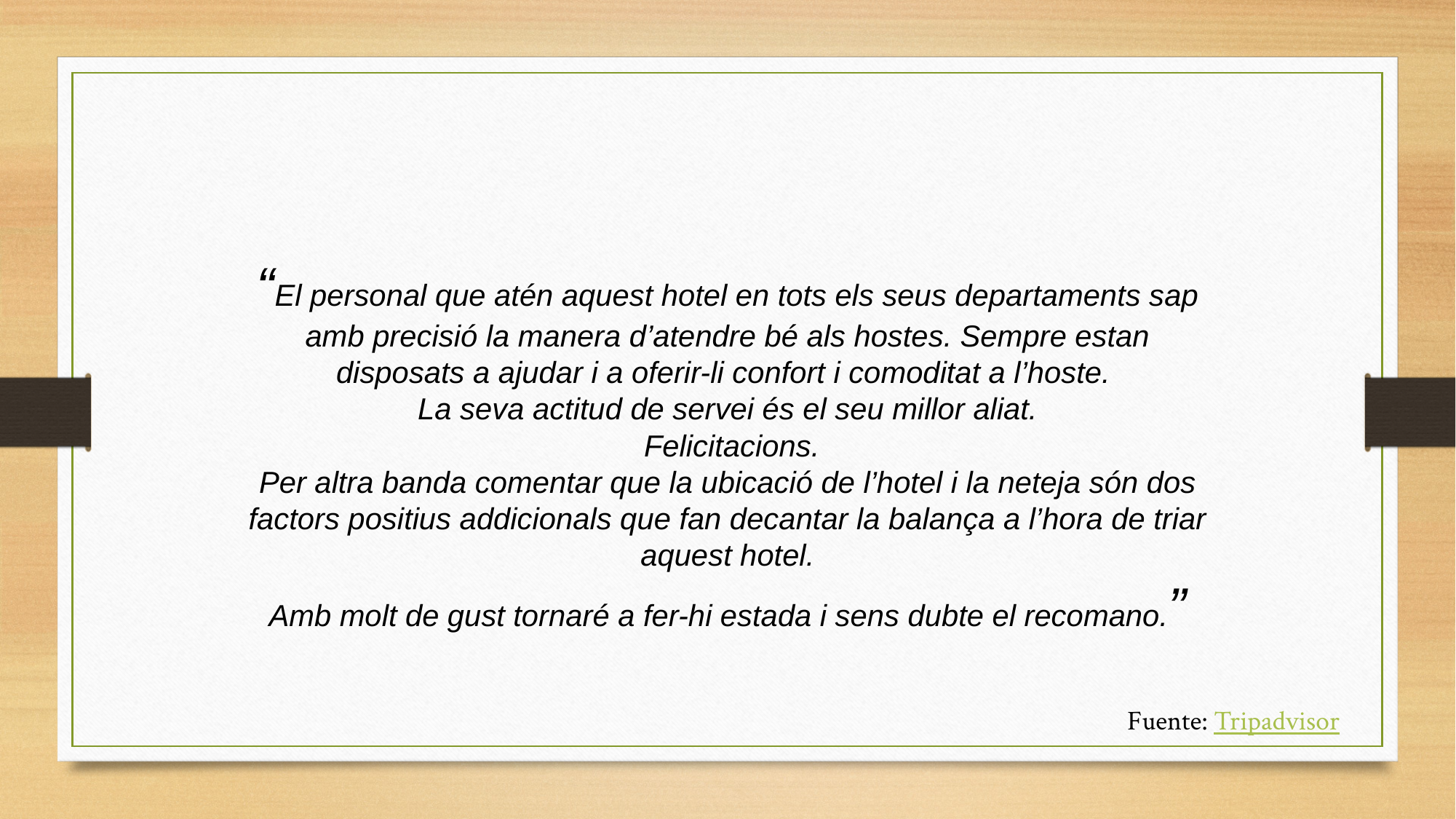

“El personal que atén aquest hotel en tots els seus departaments sap amb precisió la manera d’atendre bé als hostes. Sempre estan disposats a ajudar i a oferir-li confort i comoditat a l’hoste.
La seva actitud de servei és el seu millor aliat.
 Felicitacions.
Per altra banda comentar que la ubicació de l’hotel i la neteja són dos factors positius addicionals que fan decantar la balança a l’hora de triar aquest hotel.
Amb molt de gust tornaré a fer-hi estada i sens dubte el recomano.”
Fuente: Tripadvisor